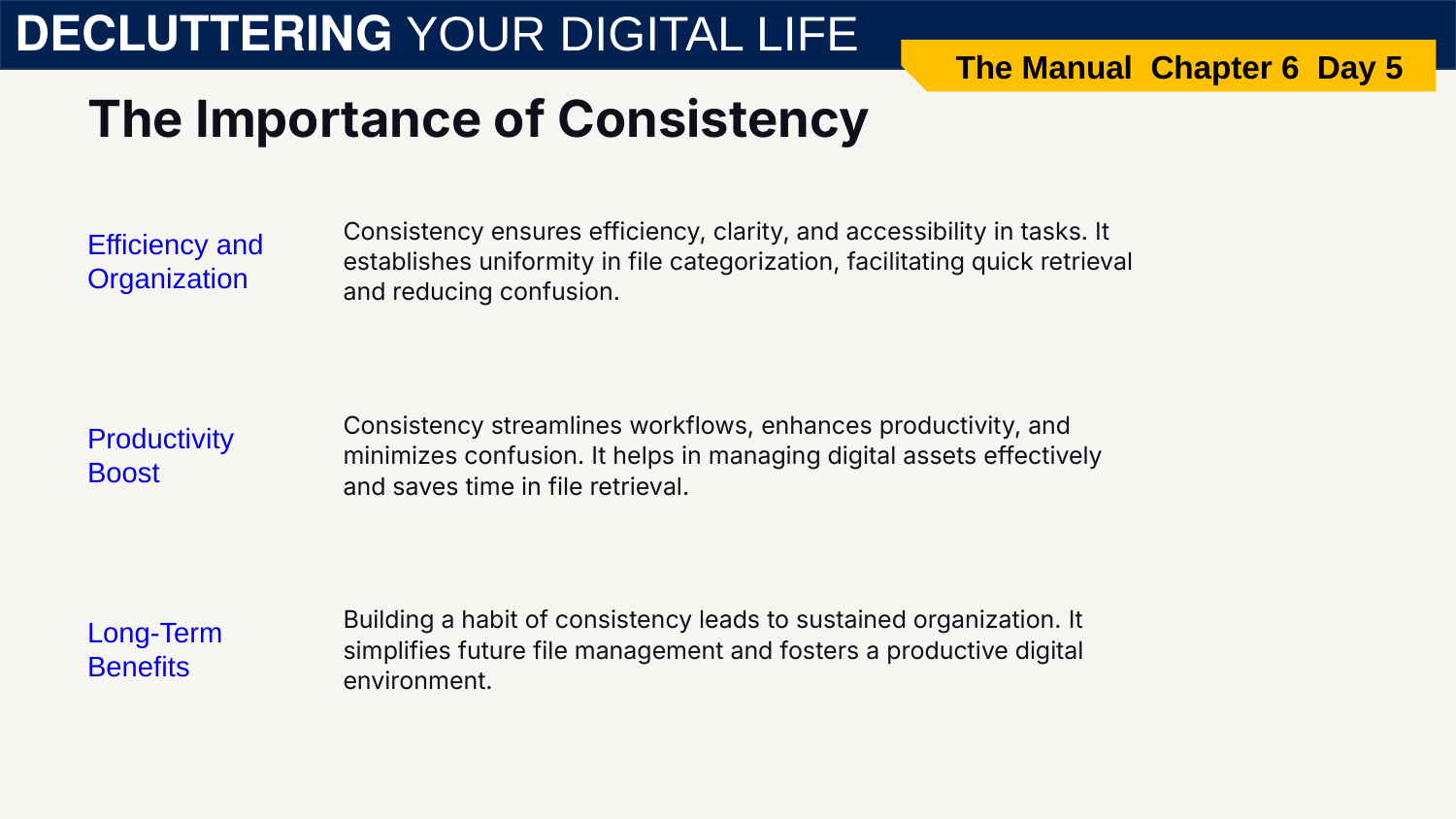

DECLUTTERING YOUR DIGITAL LIFE
The Manual  Chapter 6  Day 5

# The Importance of Consistency
Consistency ensures efficiency, clarity, and accessibility in tasks. It establishes uniformity in file categorization, facilitating quick retrieval and reducing confusion.
Efficiency and Organization
Consistency streamlines workflows, enhances productivity, and minimizes confusion. It helps in managing digital assets effectively and saves time in file retrieval.
Productivity Boost
Building a habit of consistency leads to sustained organization. It simplifies future file management and fosters a productive digital environment.
Long-Term Benefits